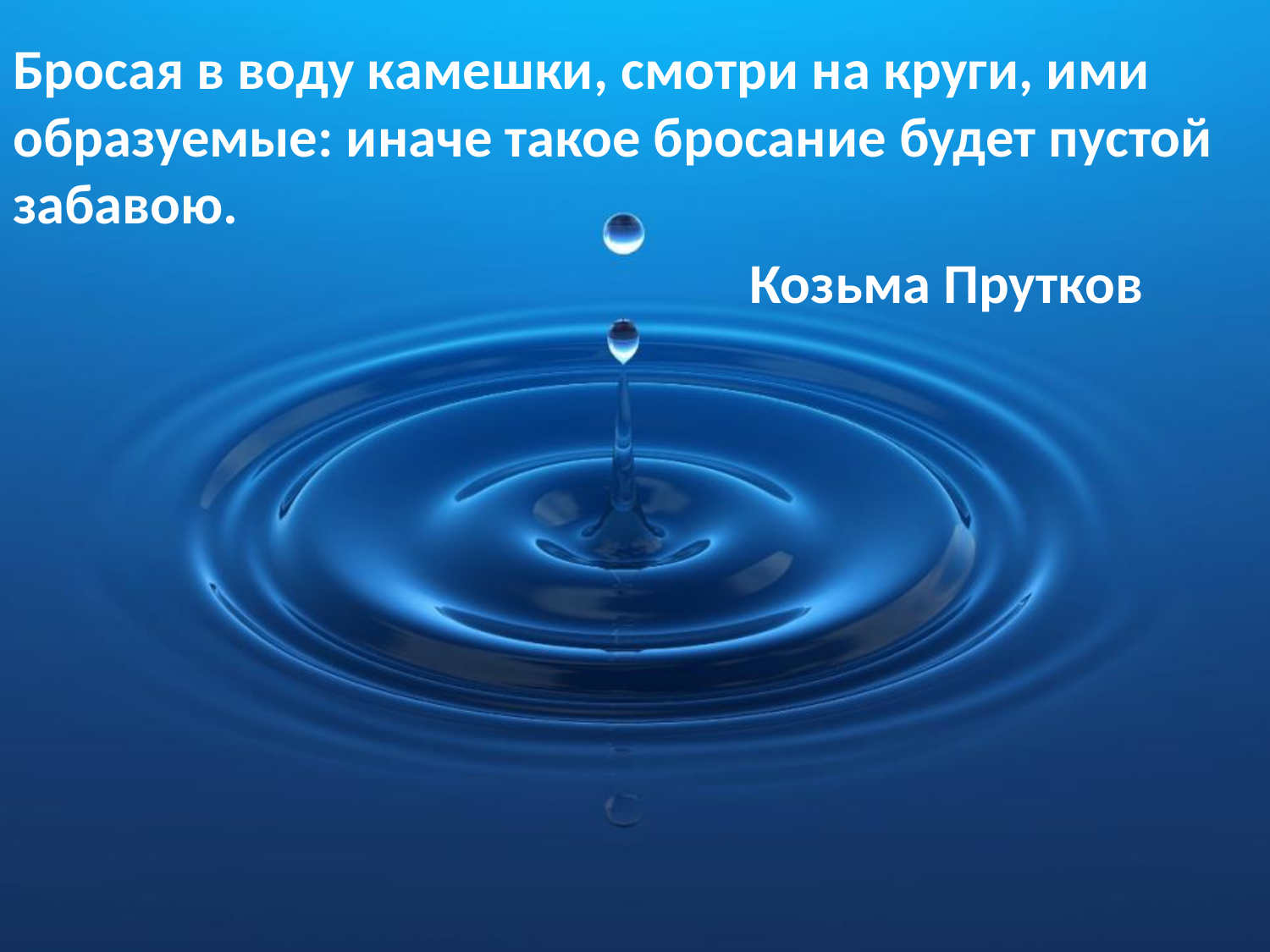

Бросая в воду камешки, смотри на круги, ими образуемые: иначе такое бросание будет пустой забавою.
                                                          Козьма Прутков
#